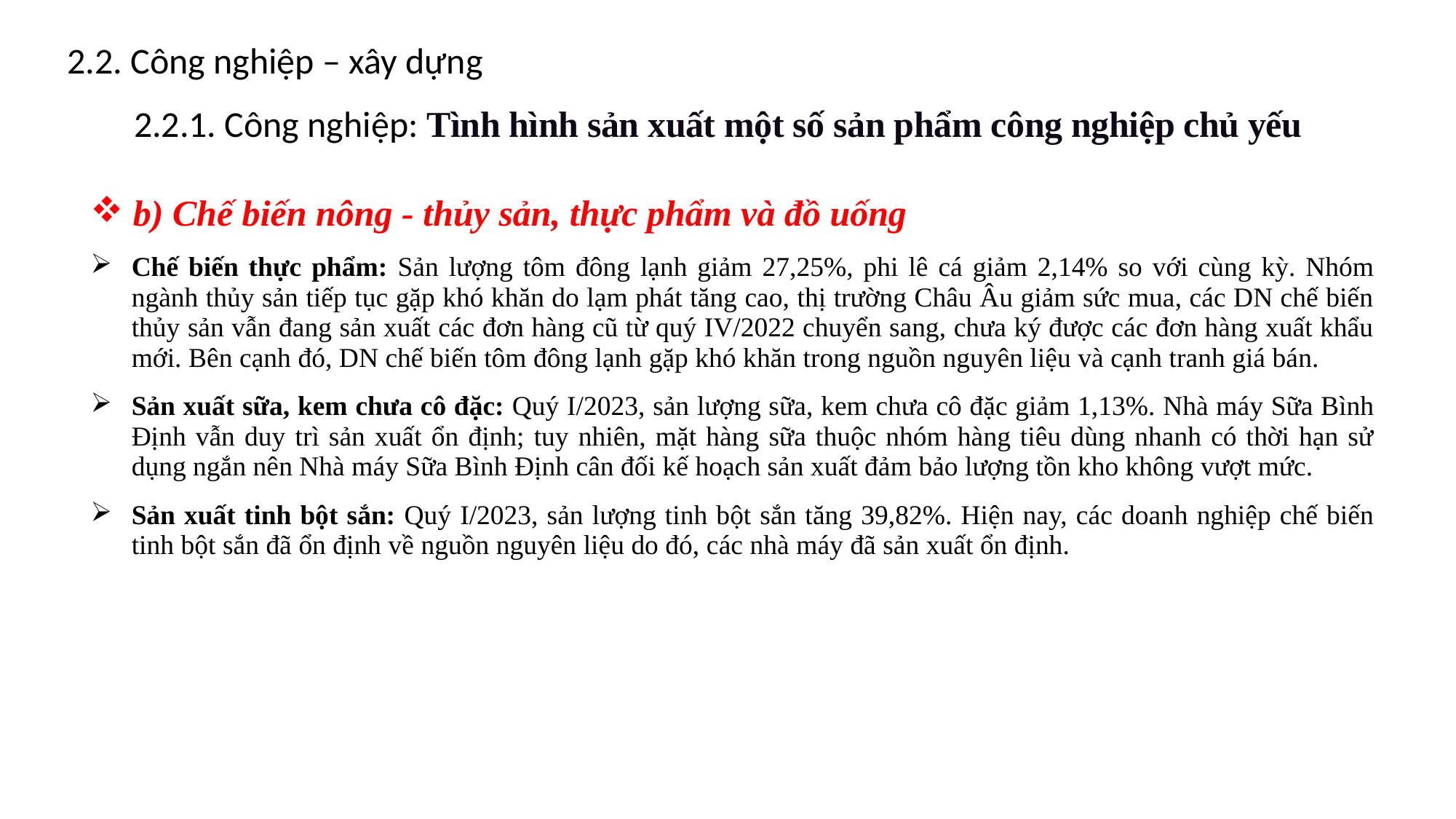

2.2. Công nghiệp – xây dựng
2.2.1. Công nghiệp: Tình hình sản xuất một số sản phẩm công nghiệp chủ yếu

| b) Chế biến nông - thủy sản, thực phẩm và đồ uống Chế biến thực phẩm: Sản lượng tôm đông lạnh giảm 27,25%, phi lê cá giảm 2,14% so với cùng kỳ. Nhóm ngành thủy sản tiếp tục gặp khó khăn do lạm phát tăng cao, thị trường Châu Âu giảm sức mua, các DN chế biến thủy sản vẫn đang sản xuất các đơn hàng cũ từ quý IV/2022 chuyển sang, chưa ký được các đơn hàng xuất khẩu mới. Bên cạnh đó, DN chế biến tôm đông lạnh gặp khó khăn trong nguồn nguyên liệu và cạnh tranh giá bán. Sản xuất sữa, kem chưa cô đặc: Quý I/2023, sản lượng sữa, kem chưa cô đặc giảm 1,13%. Nhà máy Sữa Bình Định vẫn duy trì sản xuất ổn định; tuy nhiên, mặt hàng sữa thuộc nhóm hàng tiêu dùng nhanh có thời hạn sử dụng ngắn nên Nhà máy Sữa Bình Định cân đối kế hoạch sản xuất đảm bảo lượng tồn kho không vượt mức. Sản xuất tinh bột sắn: Quý I/2023, sản lượng tinh bột sắn tăng 39,82%. Hiện nay, các doanh nghiệp chế biến tinh bột sắn đã ổn định về nguồn nguyên liệu do đó, các nhà máy đã sản xuất ổn định. |
| --- |